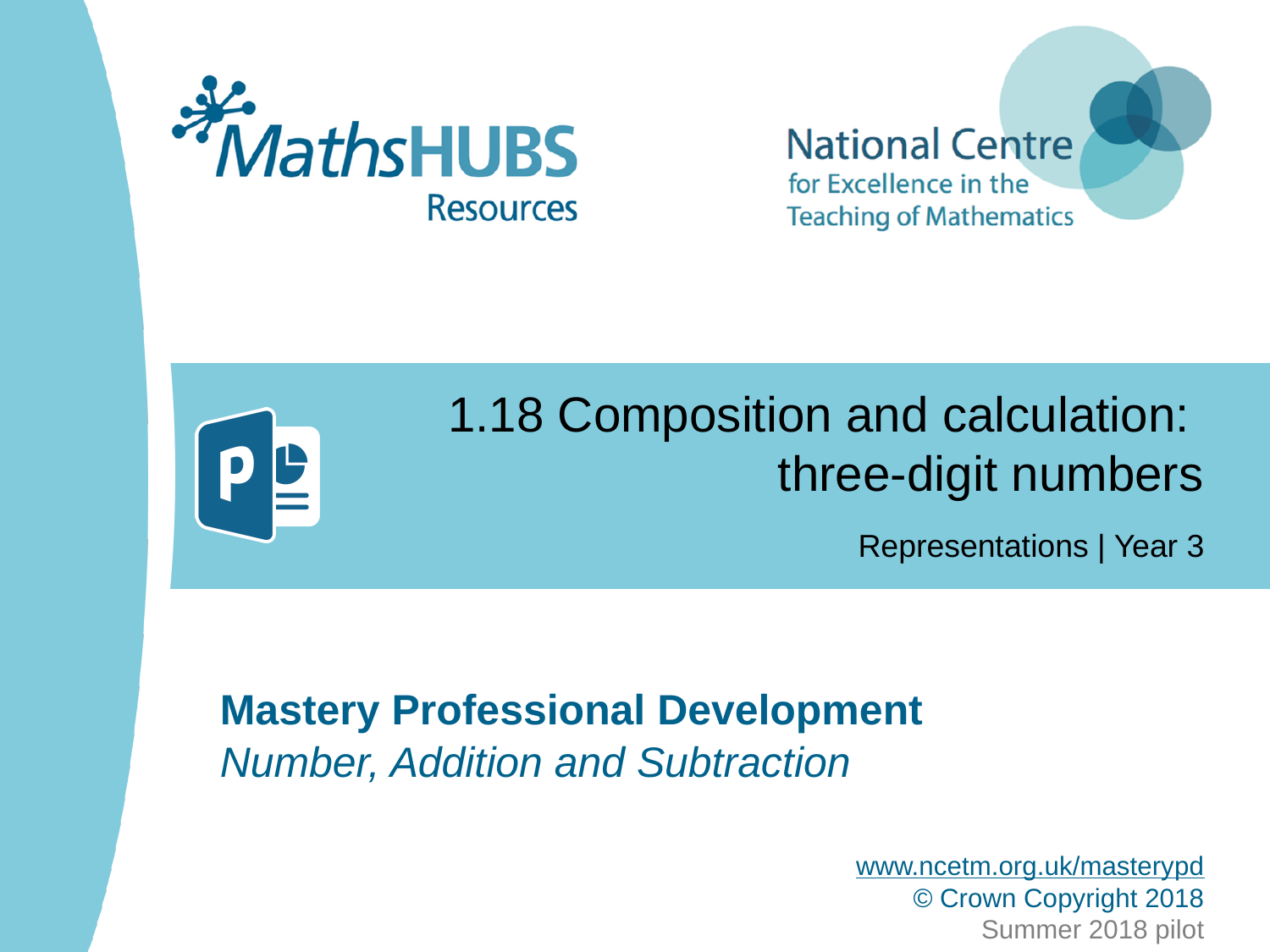

# 1.18 Composition and calculation: three-digit numbers
Representations | Year 3
Number, Addition and Subtraction